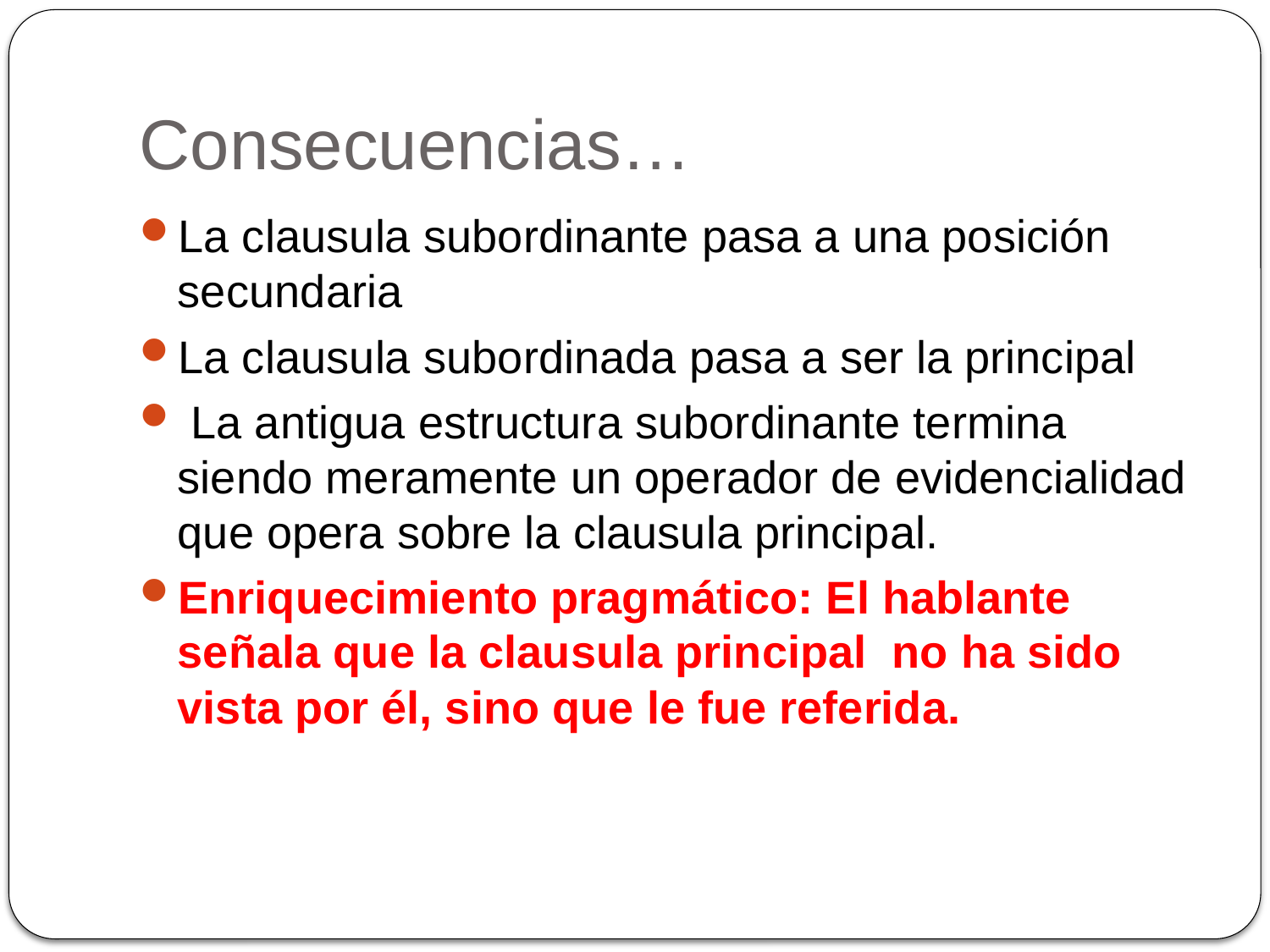

# Consecuencias…
La clausula subordinante pasa a una posición secundaria
La clausula subordinada pasa a ser la principal
 La antigua estructura subordinante termina siendo meramente un operador de evidencialidad que opera sobre la clausula principal.
Enriquecimiento pragmático: El hablante señala que la clausula principal  no ha sido vista por él, sino que le fue referida.